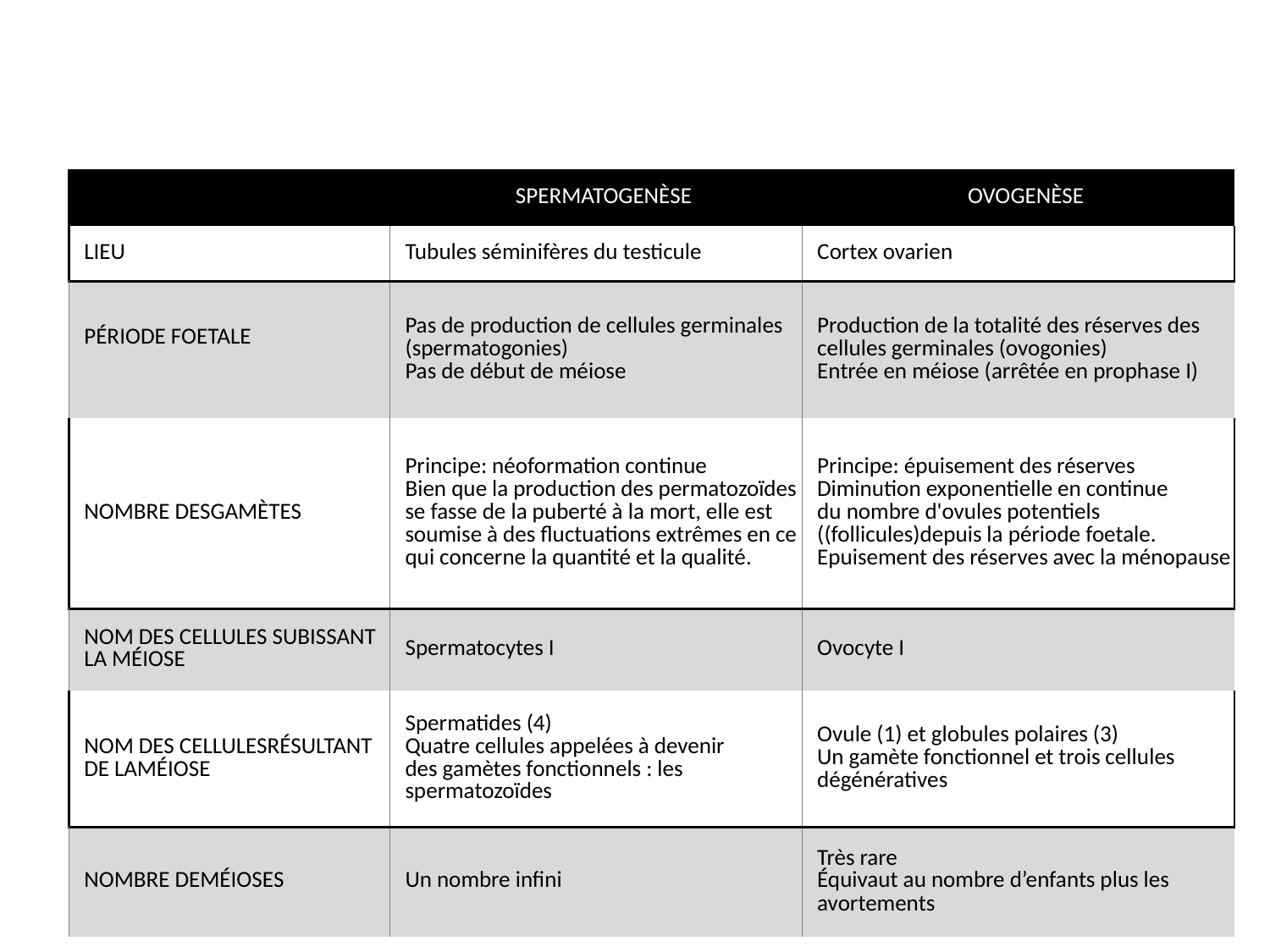

| ​ | SPERMATOGENÈSE​ | OVOGENÈSE​ |
| --- | --- | --- |
| LIEU​ | Tubules séminifères du testicule​ | Cortex ovarien​ |
| PÉRIODE FOETALE​ ​ | Pas de production de cellules germinales (spermatogonies)​ Pas de début de méiose​ | Production de la totalité des réserves des cellules germinales (ovogonies)​ Entrée en méiose (arrêtée en prophase I)​ |
| NOMBRE DESGAMÈTES​ | Principe: néoformation continue​ Bien que la production des permatozoïdes se fasse de la puberté à la mort, elle est soumise à des fluctuations extrêmes en ce qui concerne la quantité et la qualité.​ | Principe: épuisement des réserves​ Diminution exponentielle en continue du nombre d'ovules potentiels ((follicules)depuis la période foetale. Epuisement des réserves avec la ménopause​ |
| NOM DES CELLULES SUBISSANT LA MÉIOSE​ | Spermatocytes I​ | Ovocyte I​ |
| NOM DES CELLULESRÉSULTANT DE LAMÉIOSE​ | Spermatides (4)​ Quatre cellules appelées à devenir des gamètes fonctionnels : les spermatozoïdes​ | Ovule (1) et globules polaires (3)​ Un gamète fonctionnel et trois cellules dégénératives​ |
| NOMBRE DEMÉIOSES​ | Un nombre infini​ | Très rare​ Équivaut au nombre d’enfants plus les avortements​ |